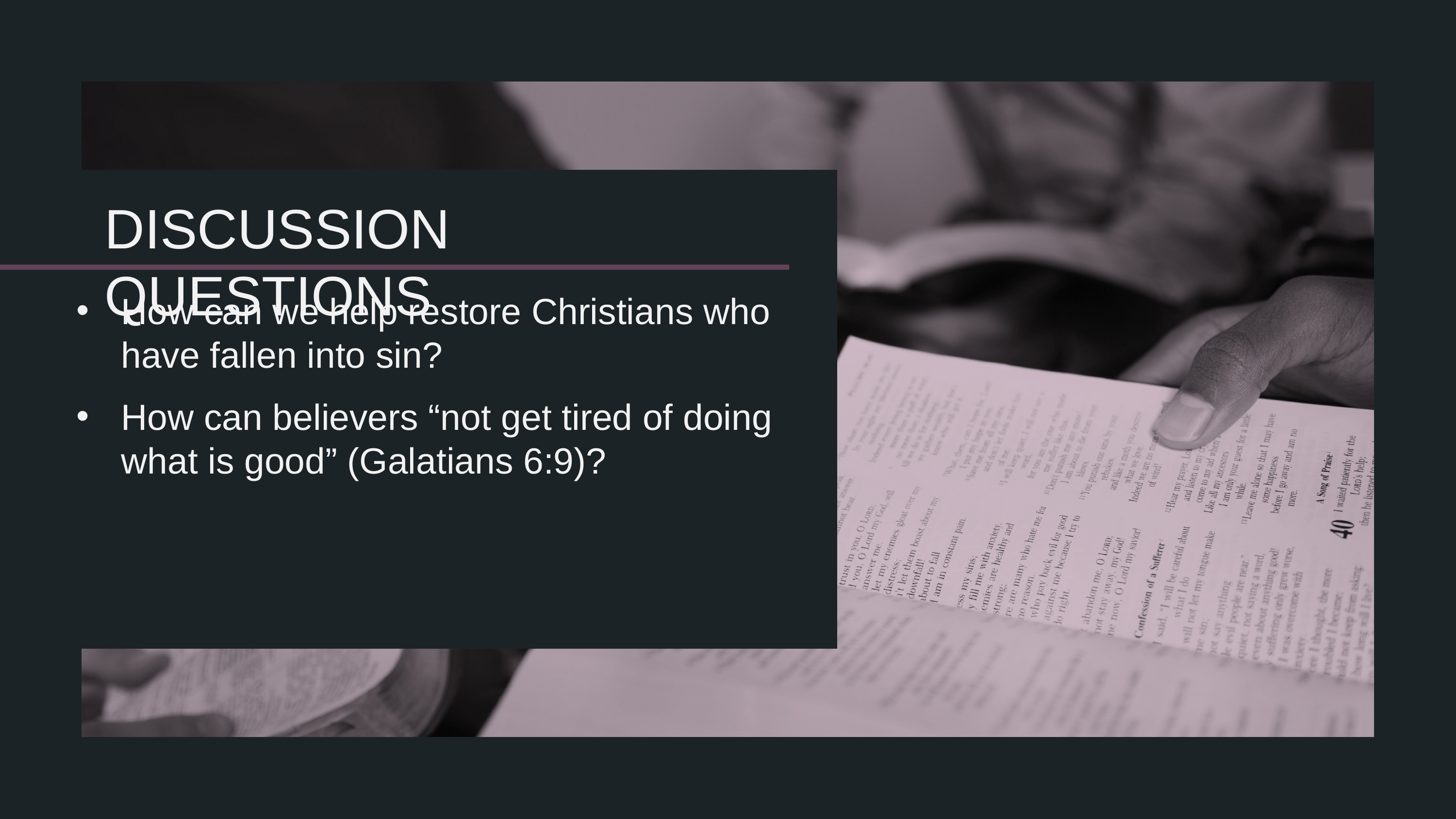

How can we help restore Christians who have fallen into sin?
How can believers “not get tired of doing what is good” (Galatians 6:9)?